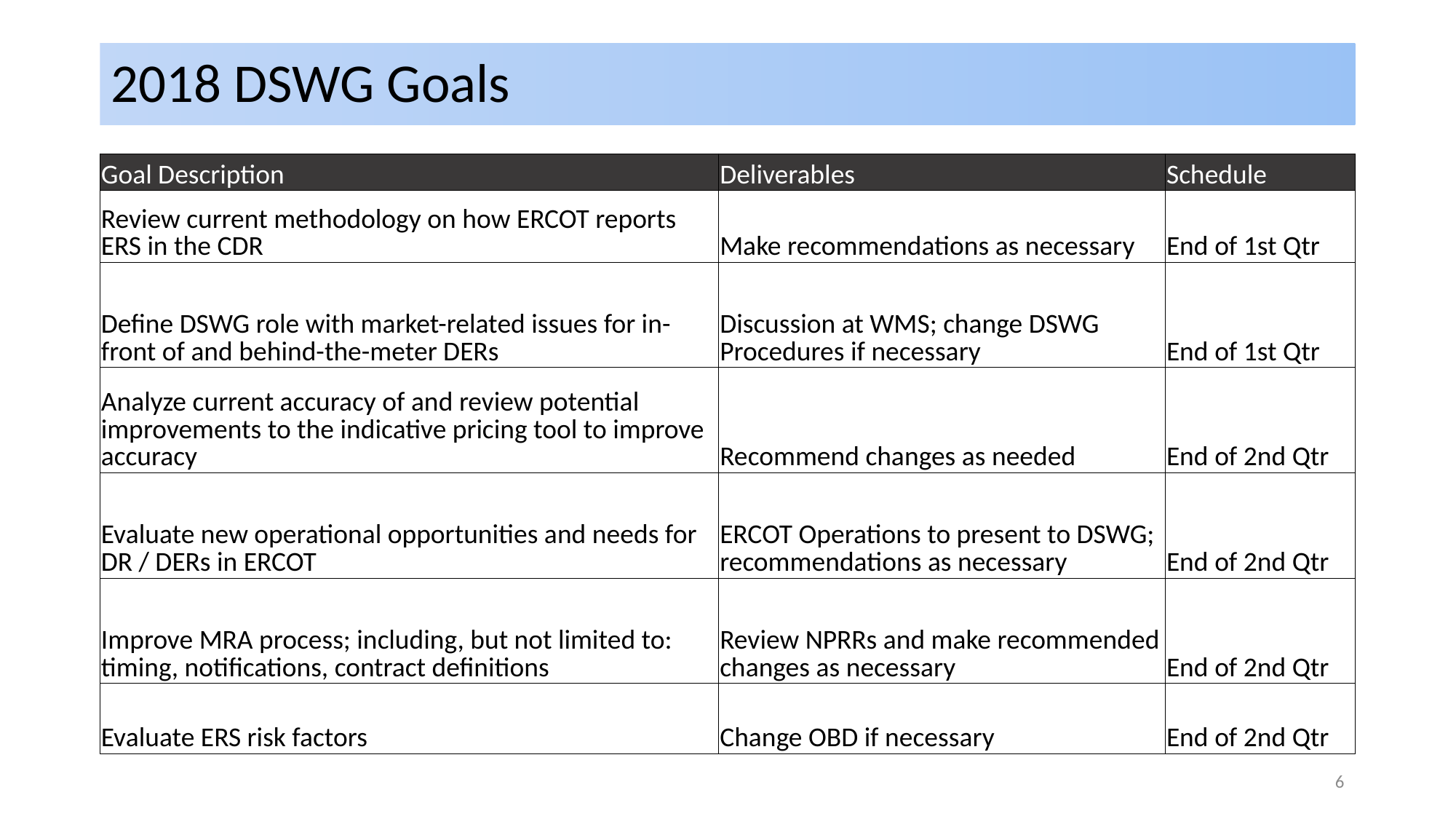

# 2018 DSWG Goals
| Goal Description | Deliverables | Schedule |
| --- | --- | --- |
| Review current methodology on how ERCOT reports ERS in the CDR | Make recommendations as necessary | End of 1st Qtr |
| Define DSWG role with market-related issues for in-front of and behind-the-meter DERs | Discussion at WMS; change DSWG Procedures if necessary | End of 1st Qtr |
| Analyze current accuracy of and review potential improvements to the indicative pricing tool to improve accuracy | Recommend changes as needed | End of 2nd Qtr |
| Evaluate new operational opportunities and needs for DR / DERs in ERCOT | ERCOT Operations to present to DSWG; recommendations as necessary | End of 2nd Qtr |
| Improve MRA process; including, but not limited to: timing, notifications, contract definitions | Review NPRRs and make recommended changes as necessary | End of 2nd Qtr |
| Evaluate ERS risk factors | Change OBD if necessary | End of 2nd Qtr |
6